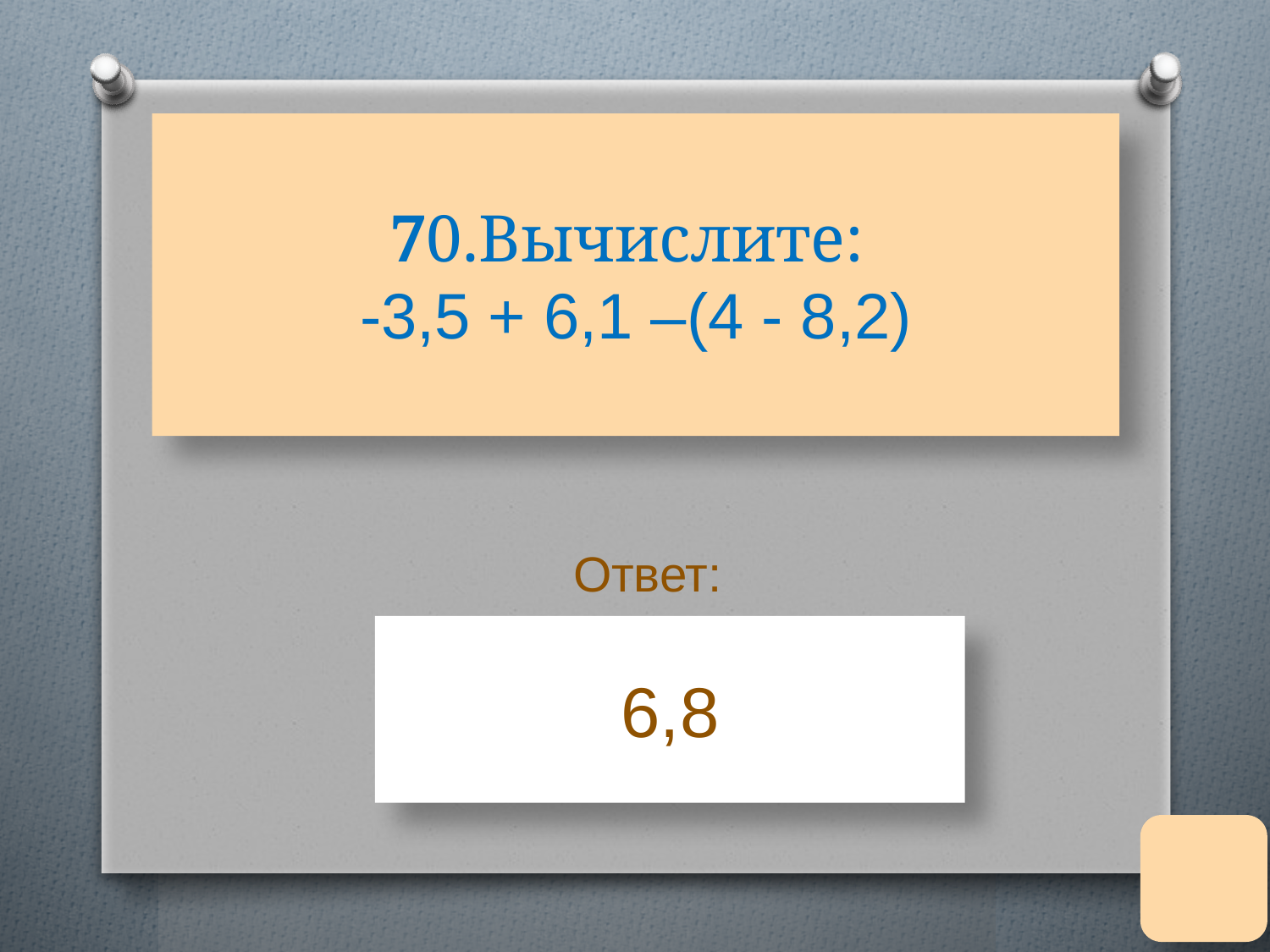

# 70.Вычислите: -3,5 + 6,1 –(4 - 8,2)
Ответ:
6,8